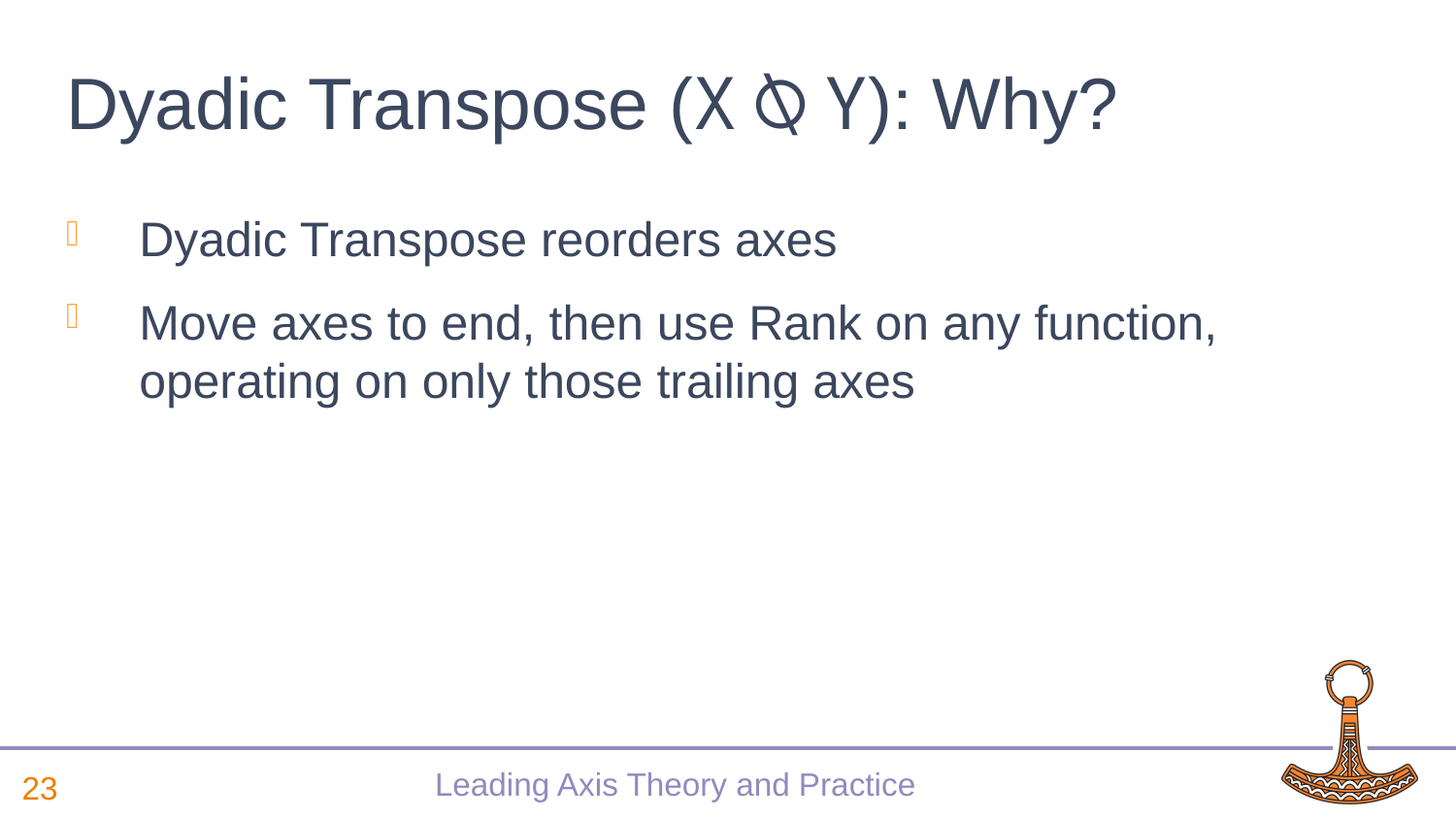

# Dyadic Transpose (X⍉Y): Why?
Dyadic Transpose reorders axes
Move axes to end, then use Rank on any function,
operating on only those trailing axes